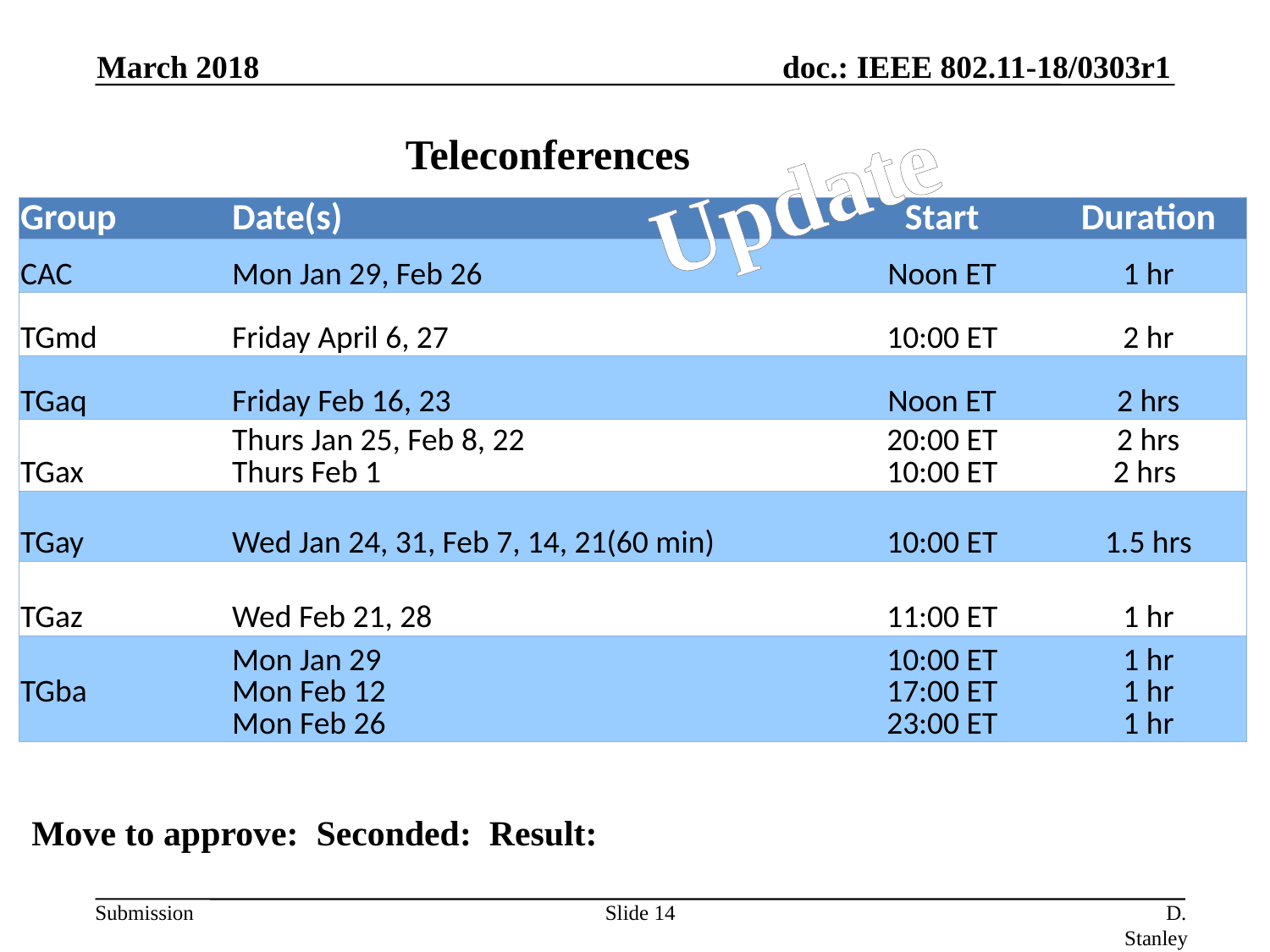

March 2018
Teleconferences
Update
| Group | Date(s) | Start | Duration |
| --- | --- | --- | --- |
| CAC | Mon Jan 29, Feb 26 | Noon ET | 1 hr |
| TGmd | Friday April 6, 27 | 10:00 ET | 2 hr |
| TGaq | Friday Feb 16, 23 | Noon ET | 2 hrs |
| TGax | Thurs Jan 25, Feb 8, 22 Thurs Feb 1 | 20:00 ET 10:00 ET | 2 hrs 2 hrs |
| TGay | Wed Jan 24, 31, Feb 7, 14, 21(60 min) | 10:00 ET | 1.5 hrs |
| TGaz | Wed Feb 21, 28 | 11:00 ET | 1 hr |
| TGba | Mon Jan 29 Mon Feb 12 Mon Feb 26 | 10:00 ET 17:00 ET 23:00 ET | 1 hr 1 hr 1 hr |
Move to approve:  Seconded:  Result:
Slide 14
D. Stanley, HP Enterprise